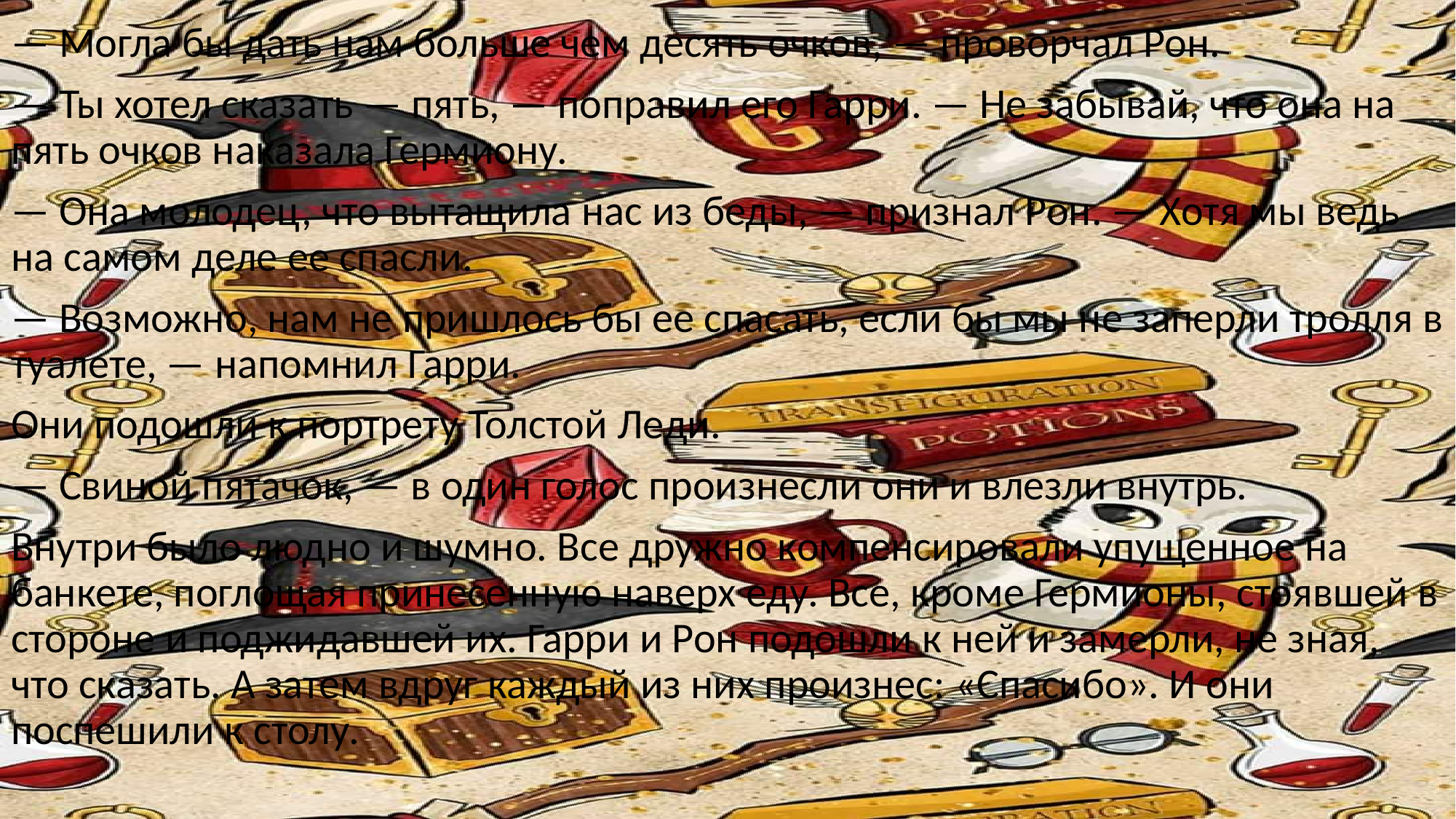

— Могла бы дать нам больше чем десять очков, — проворчал Рон.
— Ты хотел сказать — пять, — поправил его Гарри. — Не забывай, что она на пять очков наказала Гермиону.
— Она молодец, что вытащила нас из беды, — признал Рон. — Хотя мы ведь на самом деле ее спасли.
— Возможно, нам не пришлось бы ее спасать, если бы мы не заперли тролля в туалете, — напомнил Гарри.
Они подошли к портрету Толстой Леди.
— Свиной пятачок, — в один голос произнесли они и влезли внутрь.
Внутри было людно и шумно. Все дружно компенсировали упущенное на банкете, поглощая принесенную наверх еду. Все, кроме Гермионы, стоявшей в стороне и поджидавшей их. Гарри и Рон подошли к ней и замерли, не зная, что сказать. А затем вдруг каждый из них произнес: «Спасибо». И они поспешили к столу.